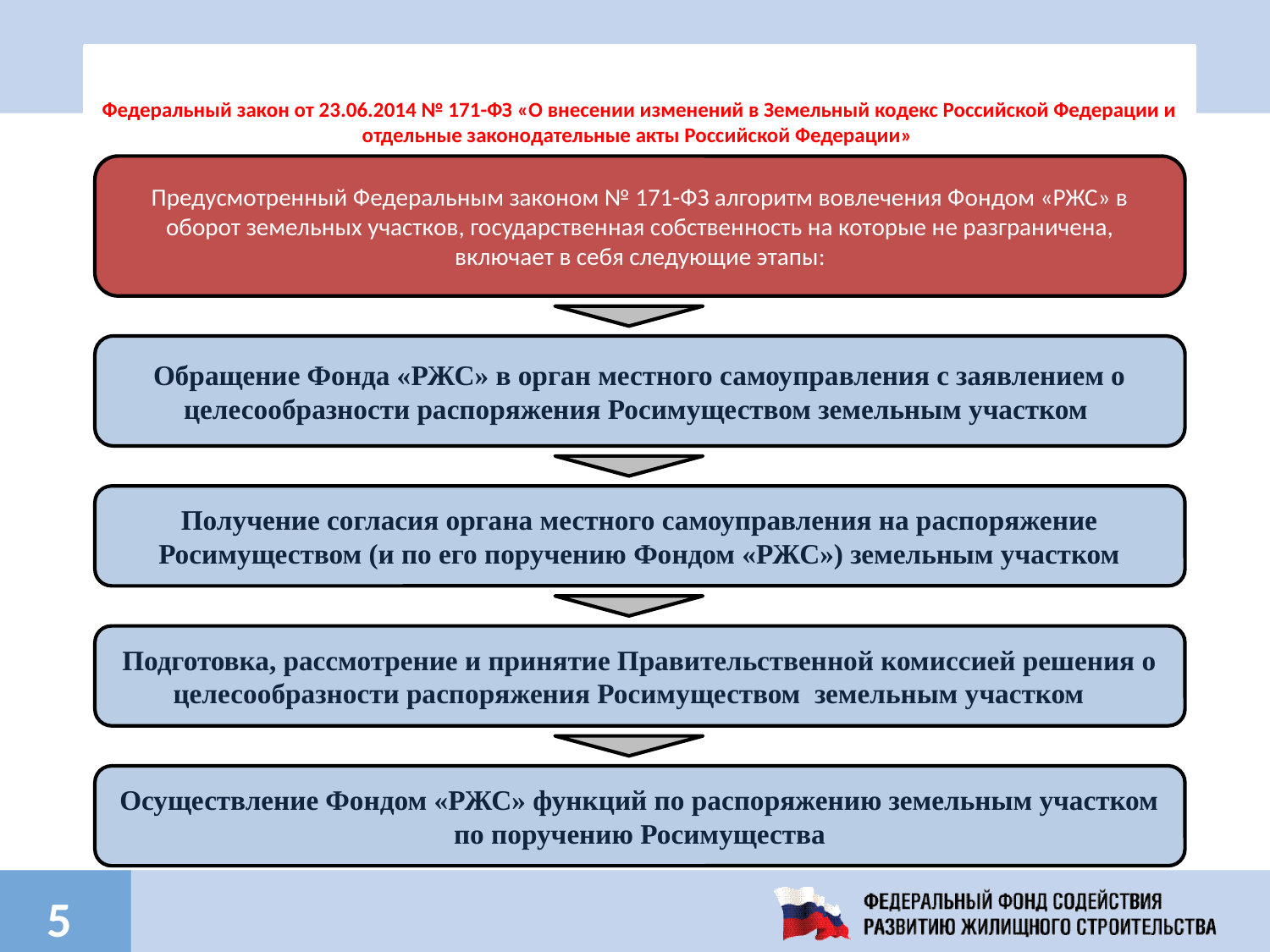

Федеральный закон от 23.06.2014 № 171-ФЗ «О внесении изменений в Земельный кодекс Российской Федерации и отдельные законодательные акты Российской Федерации»
Предусмотренный Федеральным законом № 171-ФЗ алгоритм вовлечения Фондом «РЖС» в оборот земельных участков, государственная собственность на которые не разграничена, включает в себя следующие этапы:

Обращение Фонда «РЖС» в орган местного самоуправления с заявлением о целесообразности распоряжения Росимуществом земельным участком

Получение согласия органа местного самоуправления на распоряжение Росимуществом (и по его поручению Фондом «РЖС») земельным участком

Подготовка, рассмотрение и принятие Правительственной комиссией решения о целесообразности распоряжения Росимуществом  земельным участком

Осуществление Фондом «РЖС» функций по распоряжению земельным участком по поручению Росимущества
5